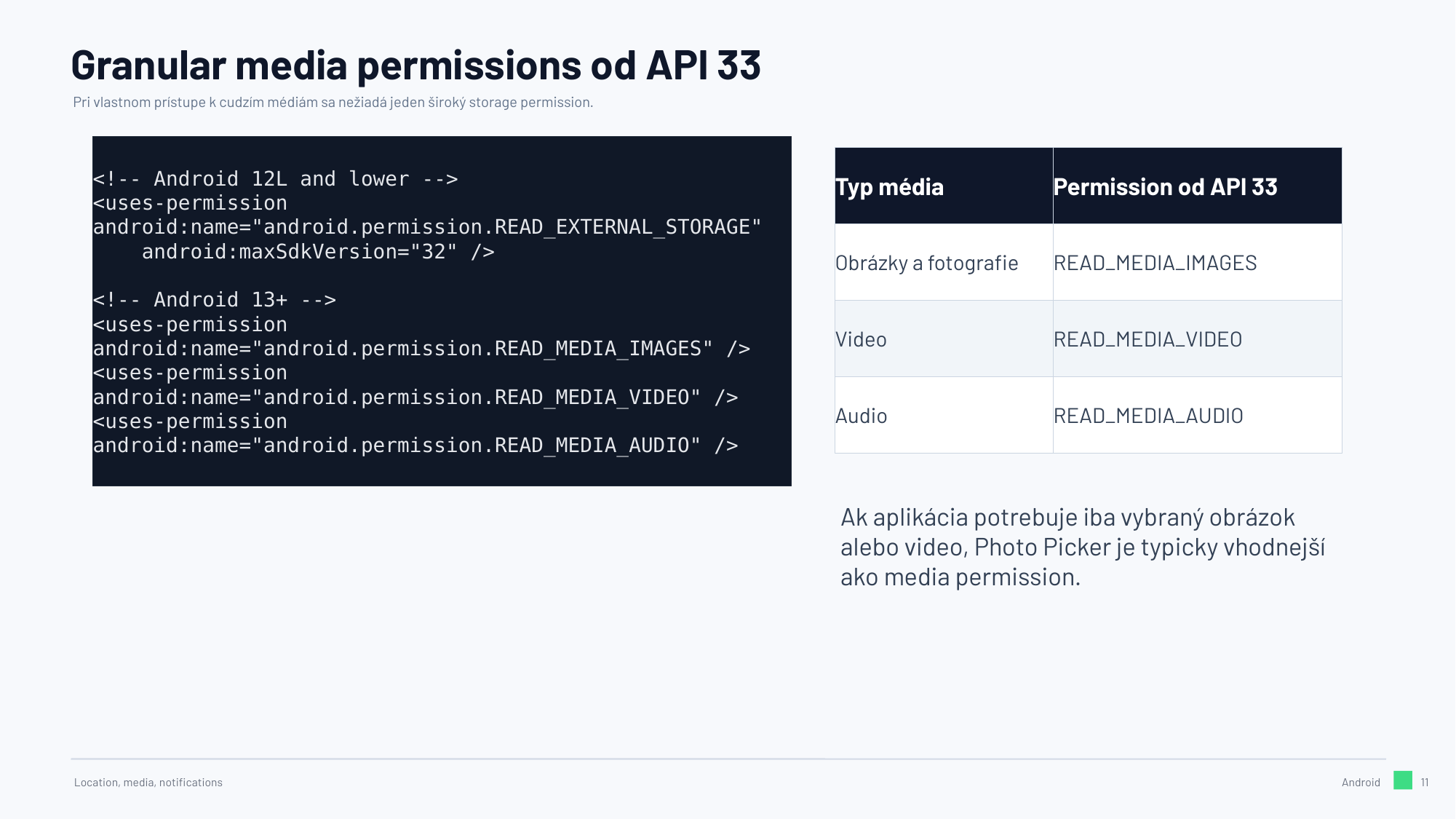

Granular media permissions od API 33
Pri vlastnom prístupe k cudzím médiám sa nežiadá jeden široký storage permission.
<!-- Android 12L and lower -->
<uses-permission android:name="android.permission.READ_EXTERNAL_STORAGE"
    android:maxSdkVersion="32" />

<!-- Android 13+ -->
<uses-permission android:name="android.permission.READ_MEDIA_IMAGES" />
<uses-permission android:name="android.permission.READ_MEDIA_VIDEO" />
<uses-permission android:name="android.permission.READ_MEDIA_AUDIO" />
Typ média
Permission od API 33
Obrázky a fotografie
READ_MEDIA_IMAGES
Video
READ_MEDIA_VIDEO
Audio
READ_MEDIA_AUDIO
Ak aplikácia potrebuje iba vybraný obrázok alebo video, Photo Picker je typicky vhodnejší ako media permission.
11